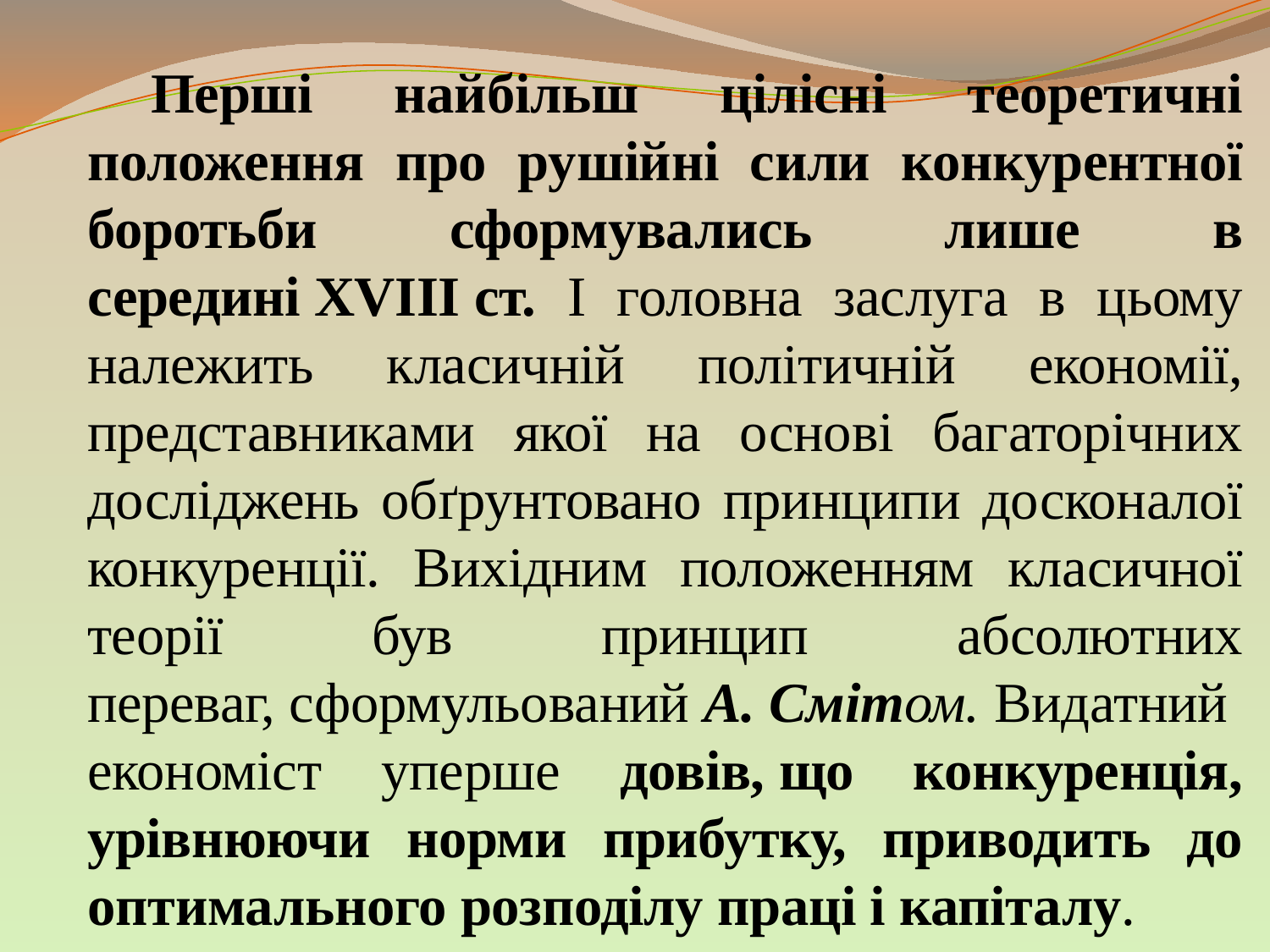

Перші найбільш цілісні теоретичні положення про рушійні сили конкурентної боротьби сформувались лише в середині XVIII ст. І головна заслуга в цьому належить класичній політичній економії, представниками якої на основі багаторічних досліджень обґрунтовано принципи досконалої конкуренції. Вихідним положенням класичної теорії був принцип абсолютних переваг, сформульований А. Смітом. Видатний економіст уперше довів, що конкуренція, урівнюючи норми прибутку, приводить до оптимального розподілу праці і капіталу.